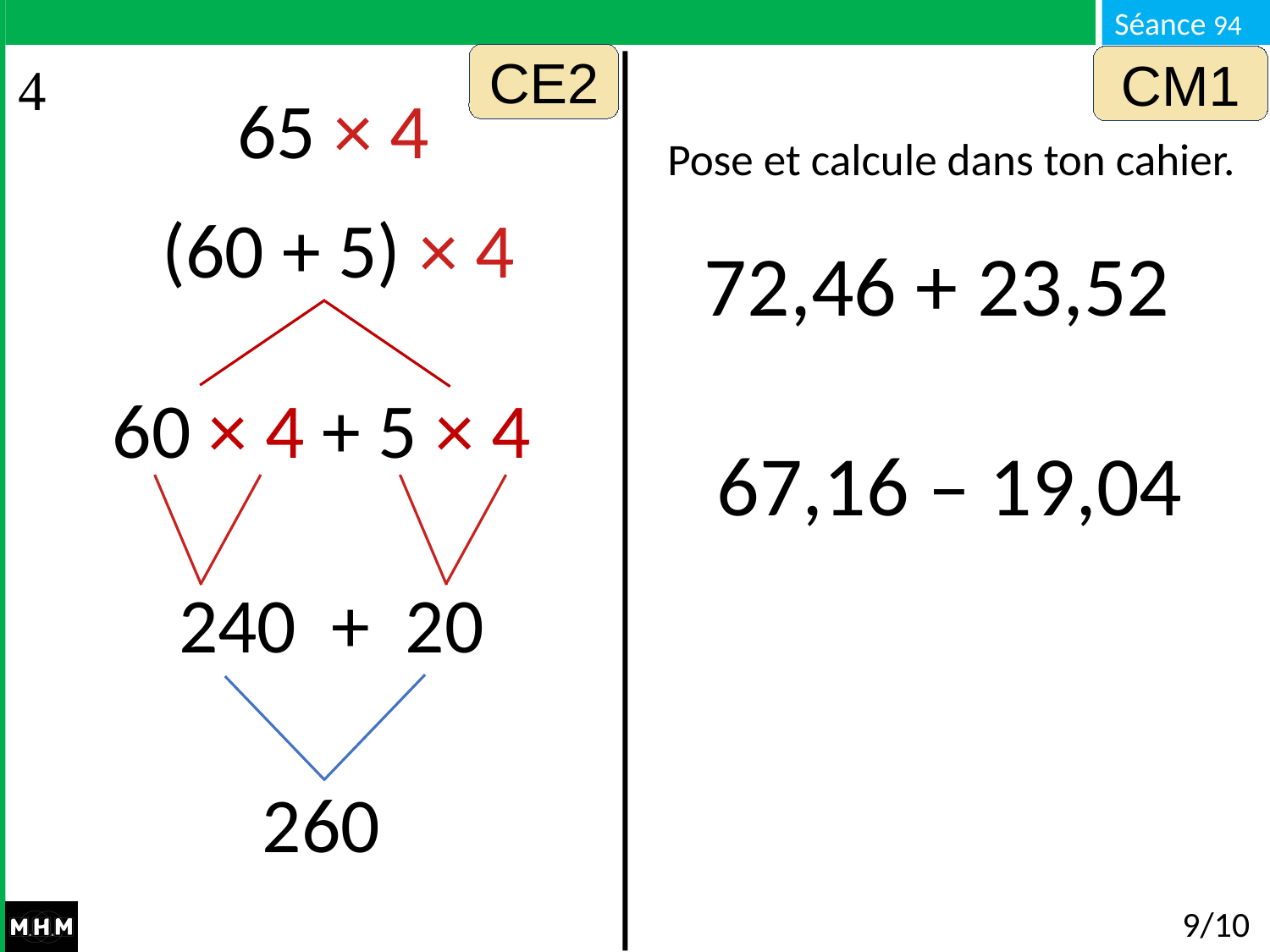

CE2
CM1

65 × 4
Pose et calcule dans ton cahier.
(60 + 5) × 4
72,46 + 23,52
60 × 4 + 5 × 4
67,16 – 19,04
240  +  20
260
# 9/10